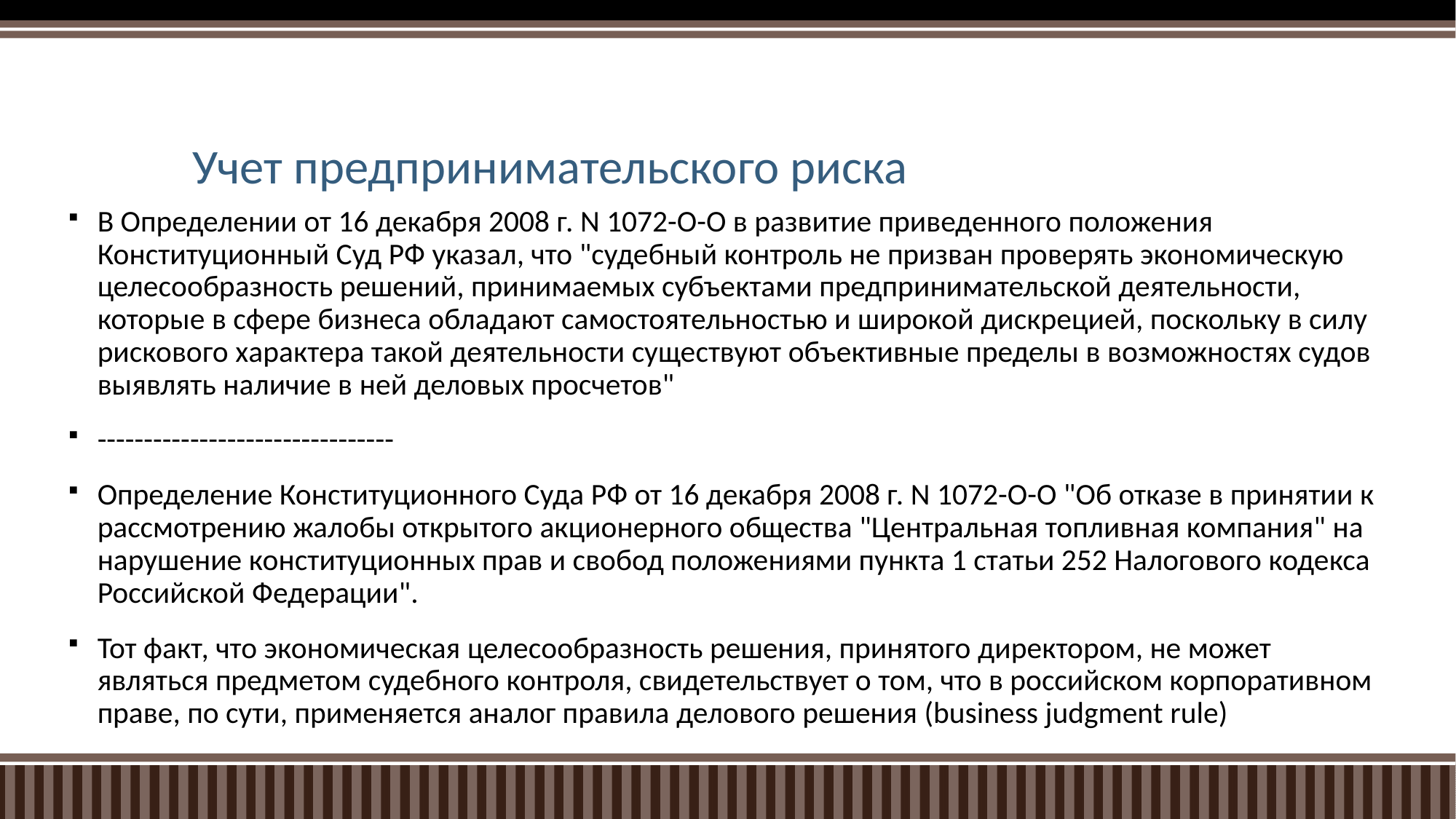

# Учет предпринимательского риска
В Определении от 16 декабря 2008 г. N 1072-О-О в развитие приведенного положения Конституционный Суд РФ указал, что "судебный контроль не призван проверять экономическую целесообразность решений, принимаемых субъектами предпринимательской деятельности, которые в сфере бизнеса обладают самостоятельностью и широкой дискрецией, поскольку в силу рискового характера такой деятельности существуют объективные пределы в возможностях судов выявлять наличие в ней деловых просчетов"
--------------------------------
Определение Конституционного Суда РФ от 16 декабря 2008 г. N 1072-О-О "Об отказе в принятии к рассмотрению жалобы открытого акционерного общества "Центральная топливная компания" на нарушение конституционных прав и свобод положениями пункта 1 статьи 252 Налогового кодекса Российской Федерации".
Тот факт, что экономическая целесообразность решения, принятого директором, не может являться предметом судебного контроля, свидетельствует о том, что в российском корпоративном праве, по сути, применяется аналог правила делового решения (business judgment rule)